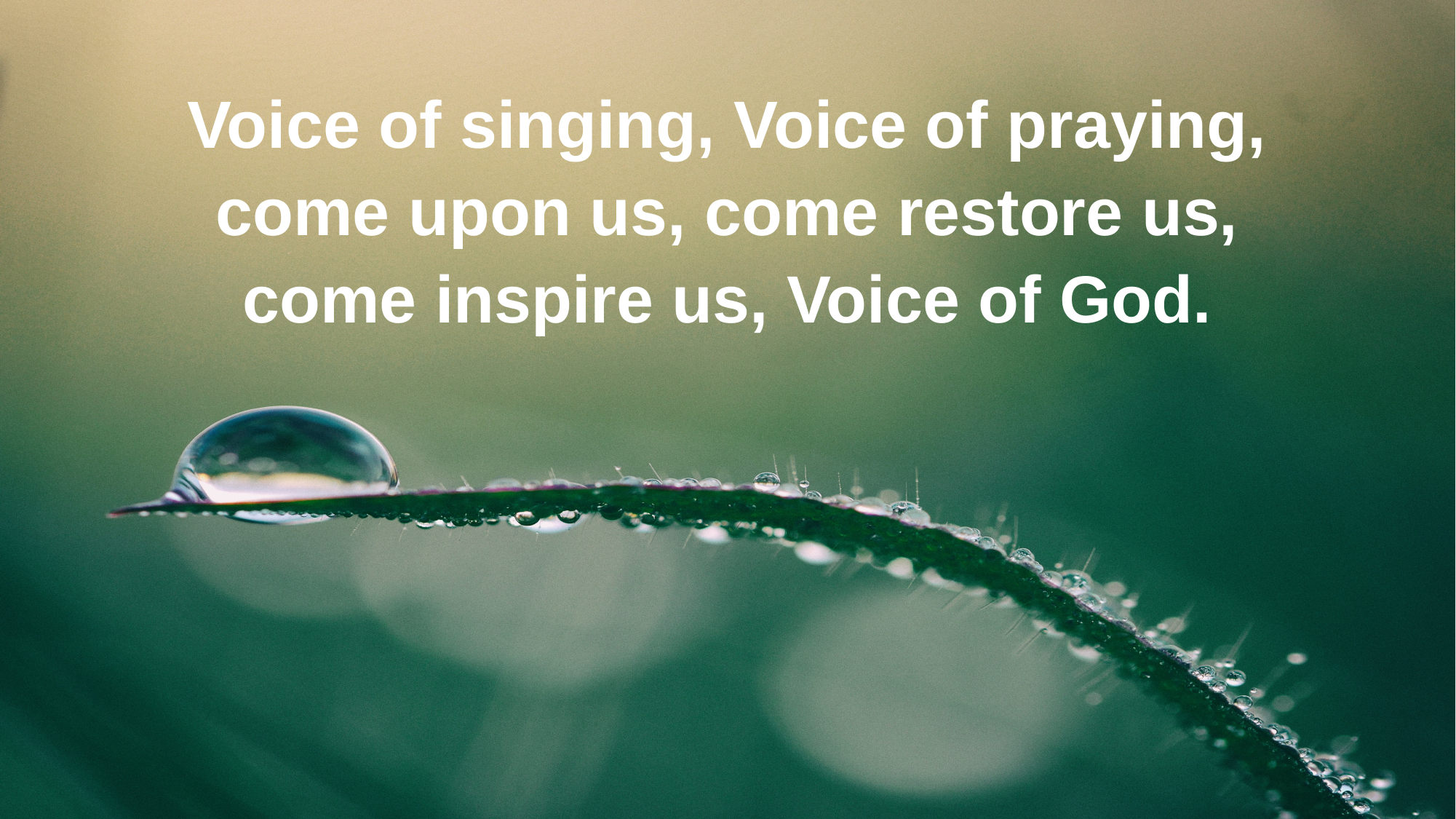

Voice of singing, Voice of praying,
come upon us, come restore us,
come inspire us, Voice of God.